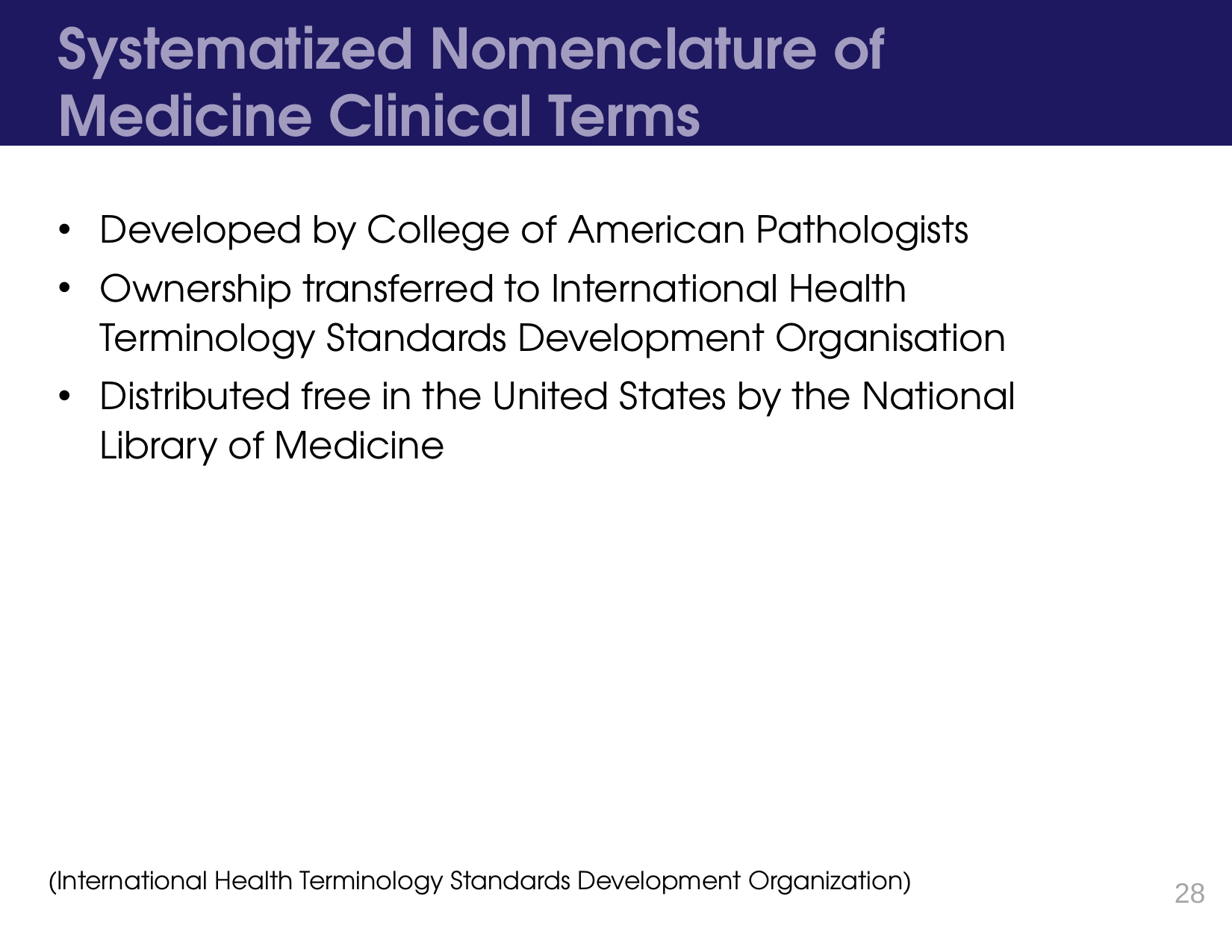

# Systematized Nomenclature of Medicine Clinical Terms
Developed by College of American Pathologists
Ownership transferred to International Health Terminology Standards Development Organisation
Distributed free in the United States by the National Library of Medicine
(International Health Terminology Standards Development Organization)
28